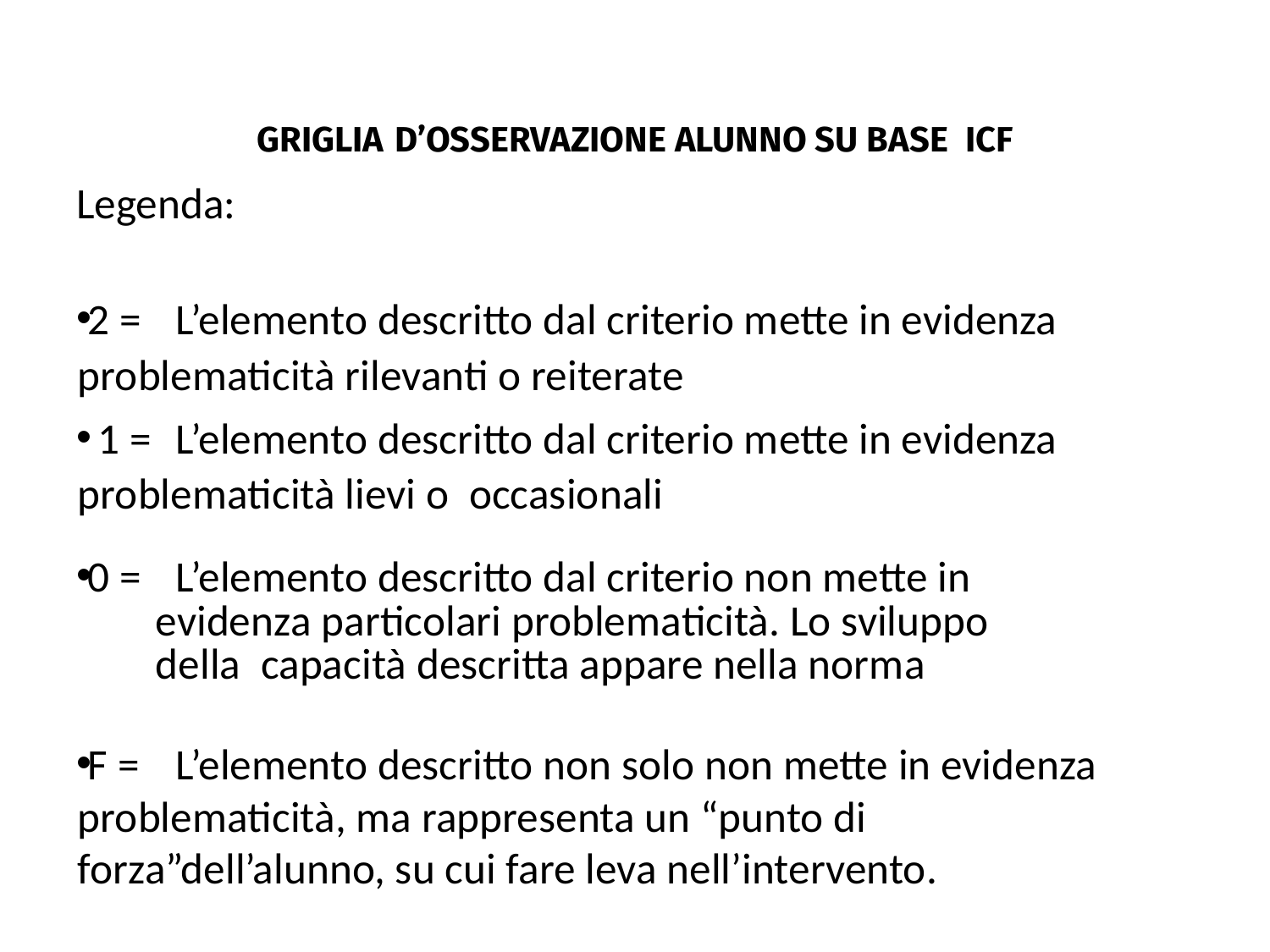

# GRIGLIA  D’OSSERVAZIONE ALUNNO SU BASE  ICF
Legenda:

2 =	L’elemento descritto dal criterio mette in evidenza problematicità rilevanti o reiterate
 1 =	L’elemento descritto dal criterio mette in evidenza problematicità lievi o  occasionali

0 =	L’elemento descritto dal criterio non mette in

        evidenza particolari problematicità. Lo sviluppo

        della  capacità descritta appare nella norma

F =	L’elemento descritto non solo non mette in evidenza problematicità, ma rappresenta un “punto di forza”dell’alunno, su cui fare leva nell’intervento.